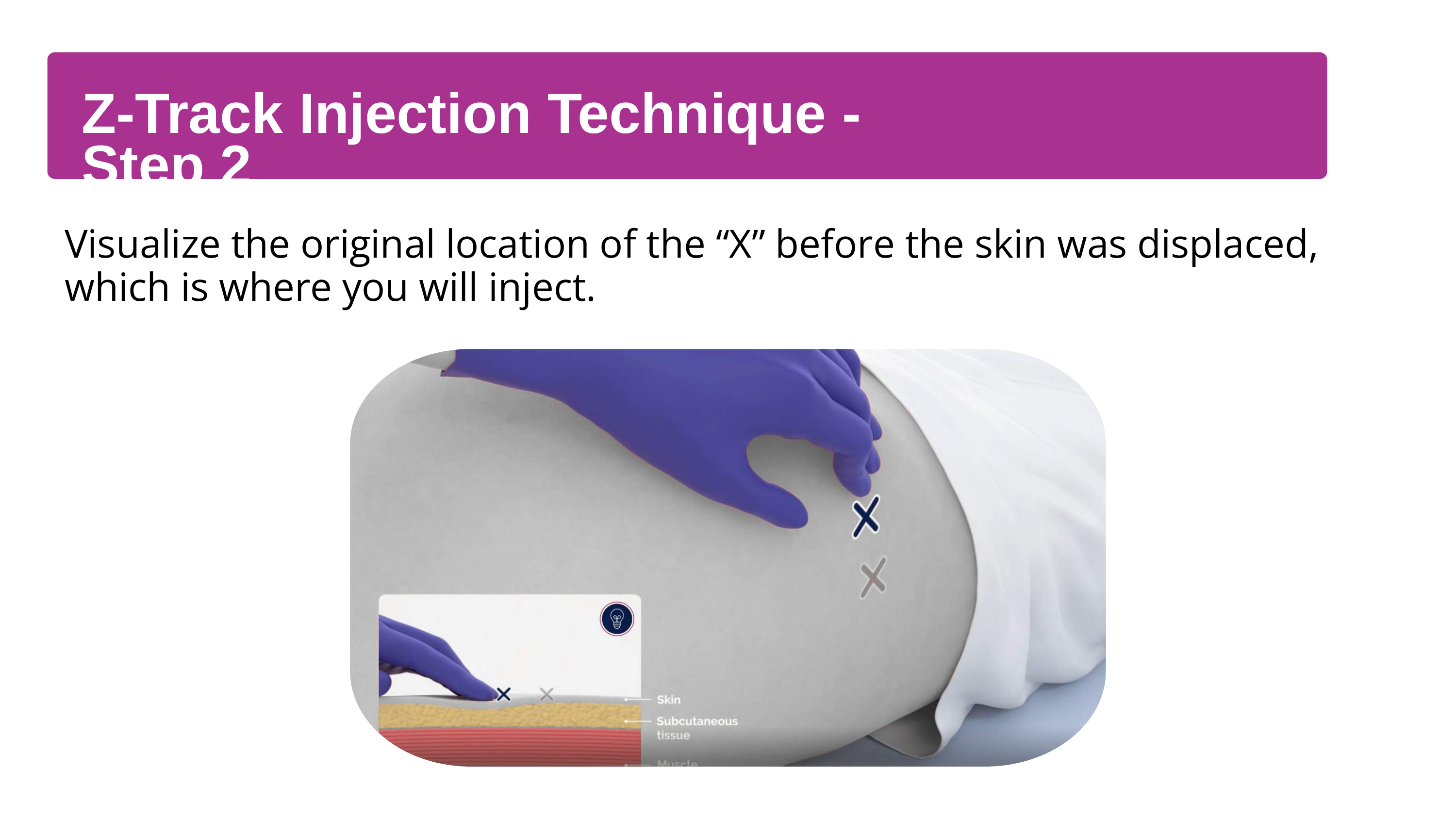

Z-Track Injection Technique - Step 2
Visualize the original location of the “X” before the skin was displaced, which is where you will inject.